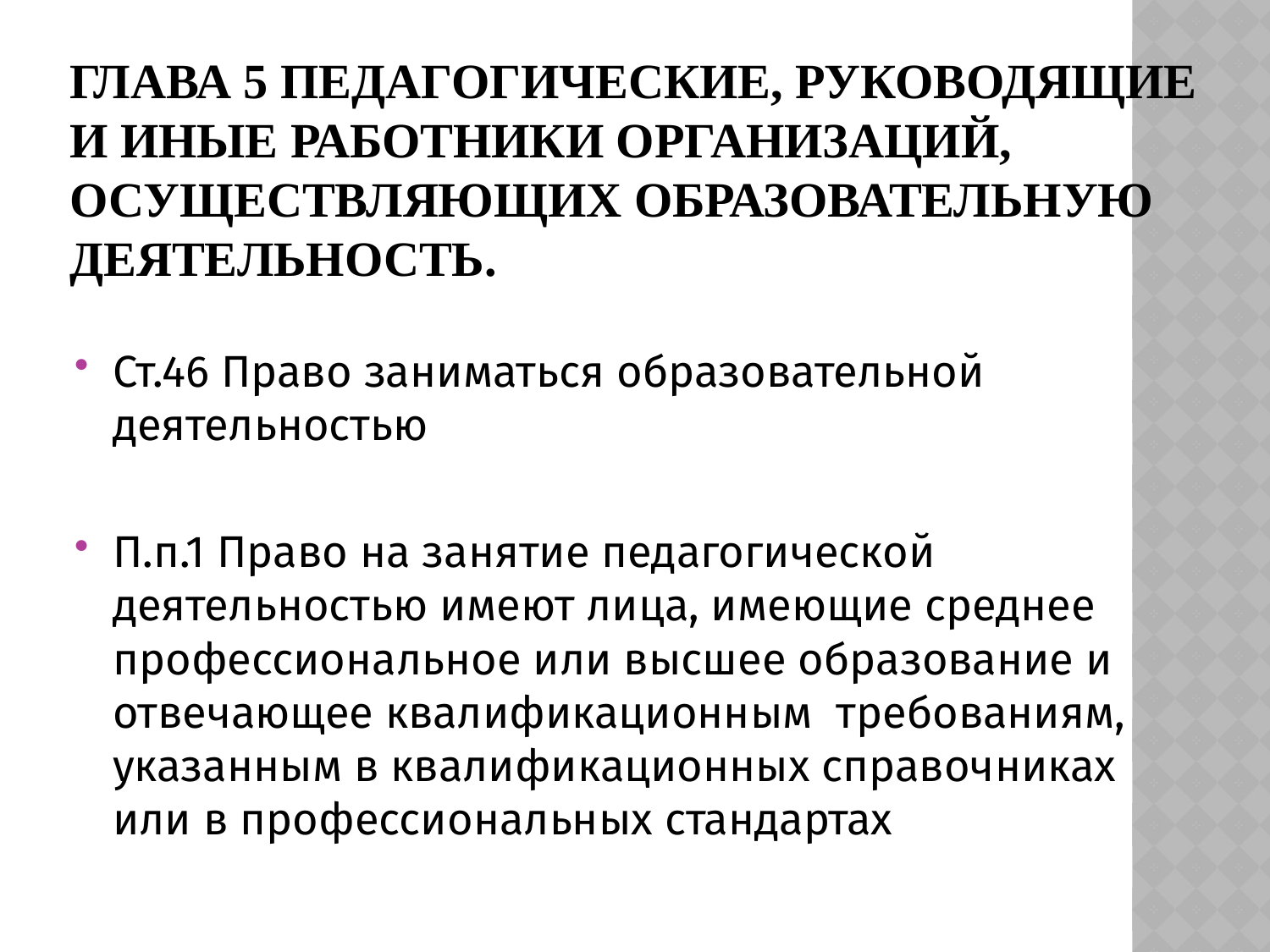

# Глава 5 Педагогические, руководящие и иные работники организаций, осуществляющих образовательную деятельность.
Ст.46 Право заниматься образовательной деятельностью

П.п.1 Право на занятие педагогической деятельностью имеют лица, имеющие среднее профессиональное или высшее образование и отвечающее квалификационным  требованиям, указанным в квалификационных справочниках или в профессиональных стандартах